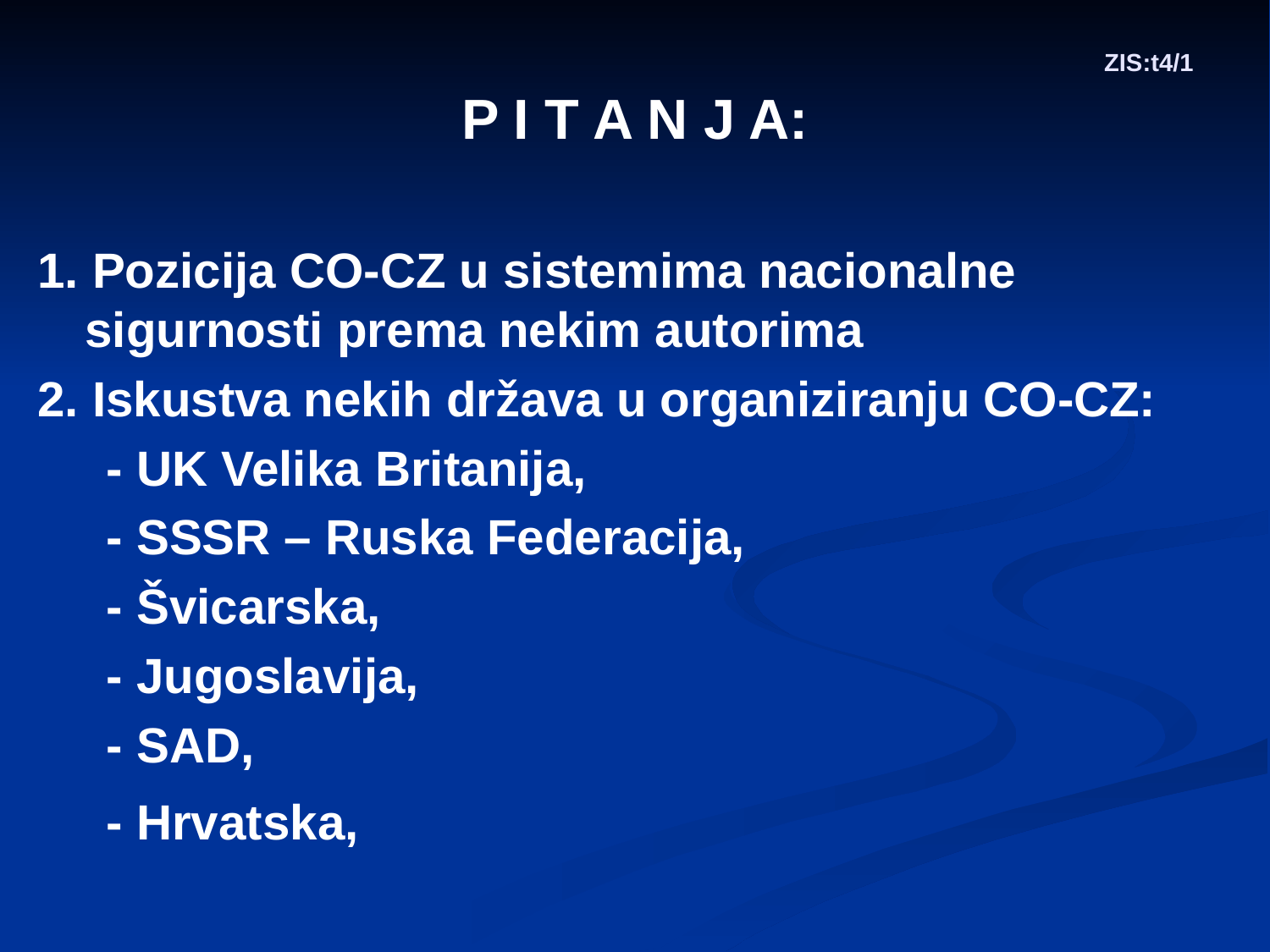

# ZIS:t4/1
P I T A N J A:

1. Pozicija CO-CZ u sistemima nacionalne sigurnosti prema nekim autorima
2. Iskustva nekih država u organiziranju CO-CZ:
     - UK Velika Britanija,
     - SSSR – Ruska Federacija,
     - Švicarska,
     - Jugoslavija,
     - SAD,
     - Hrvatska,